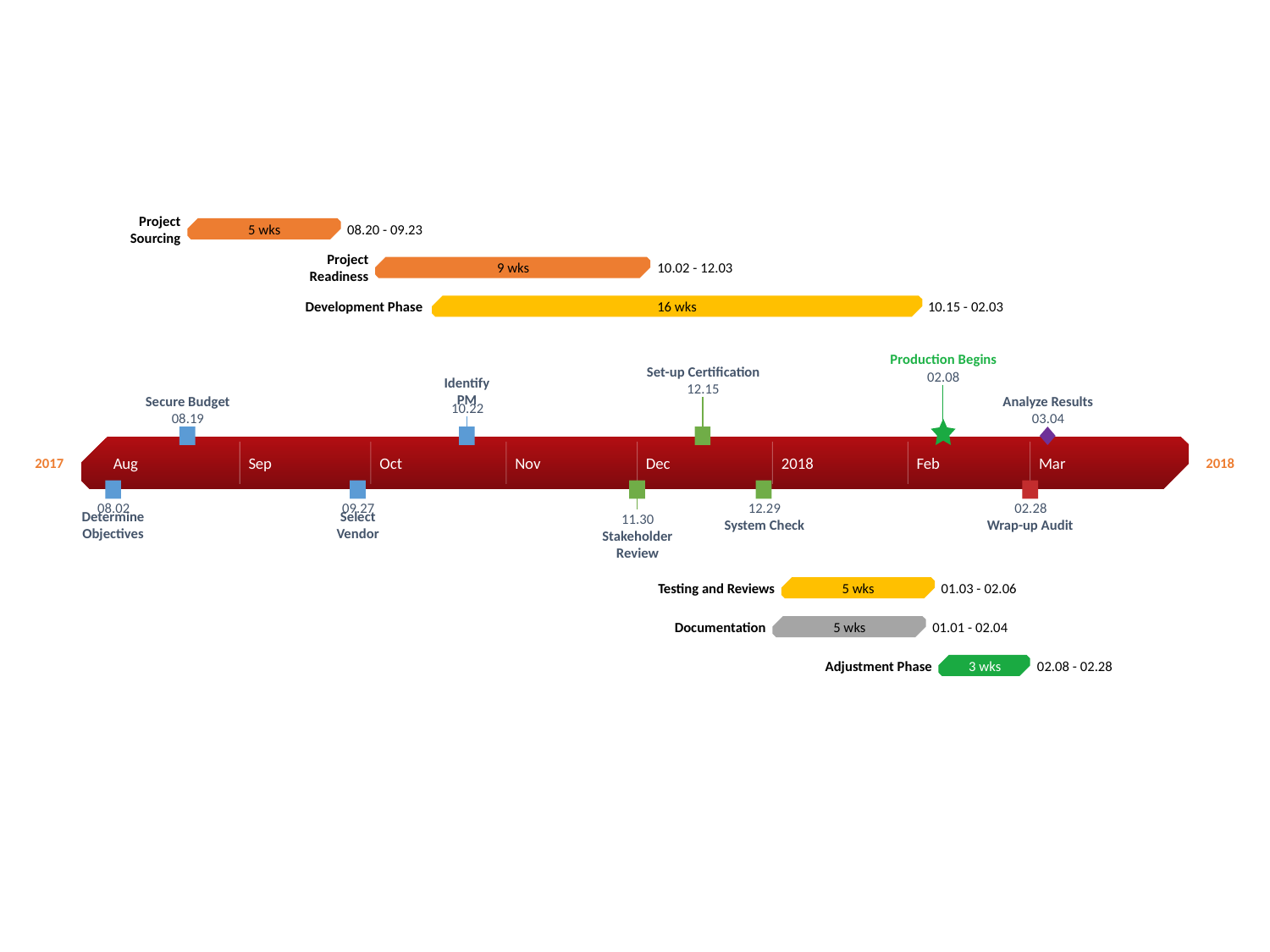

Project Sourcing
5 wks
08.20 - 09.23

Project Readiness
9 wks
10.02 - 12.03

Development Phase
16 wks
10.15 - 02.03
Production Begins
Set-up Certification
02.08
12.15
Identify PM
Secure Budget
Analyze Results
10.22
08.19
03.04

Aug
Sep
Oct
Nov
Dec
2018
Feb
Mar
2017
2018

08.02
09.27
12.29
02.28
Today
11.30
Determine Objectives
Select Vendor
System Check
Wrap-up Audit
Stakeholder Review

Testing and Reviews
5 wks
01.03 - 02.06

Documentation
5 wks
01.01 - 02.04

Adjustment Phase
3 wks
02.08 - 02.28